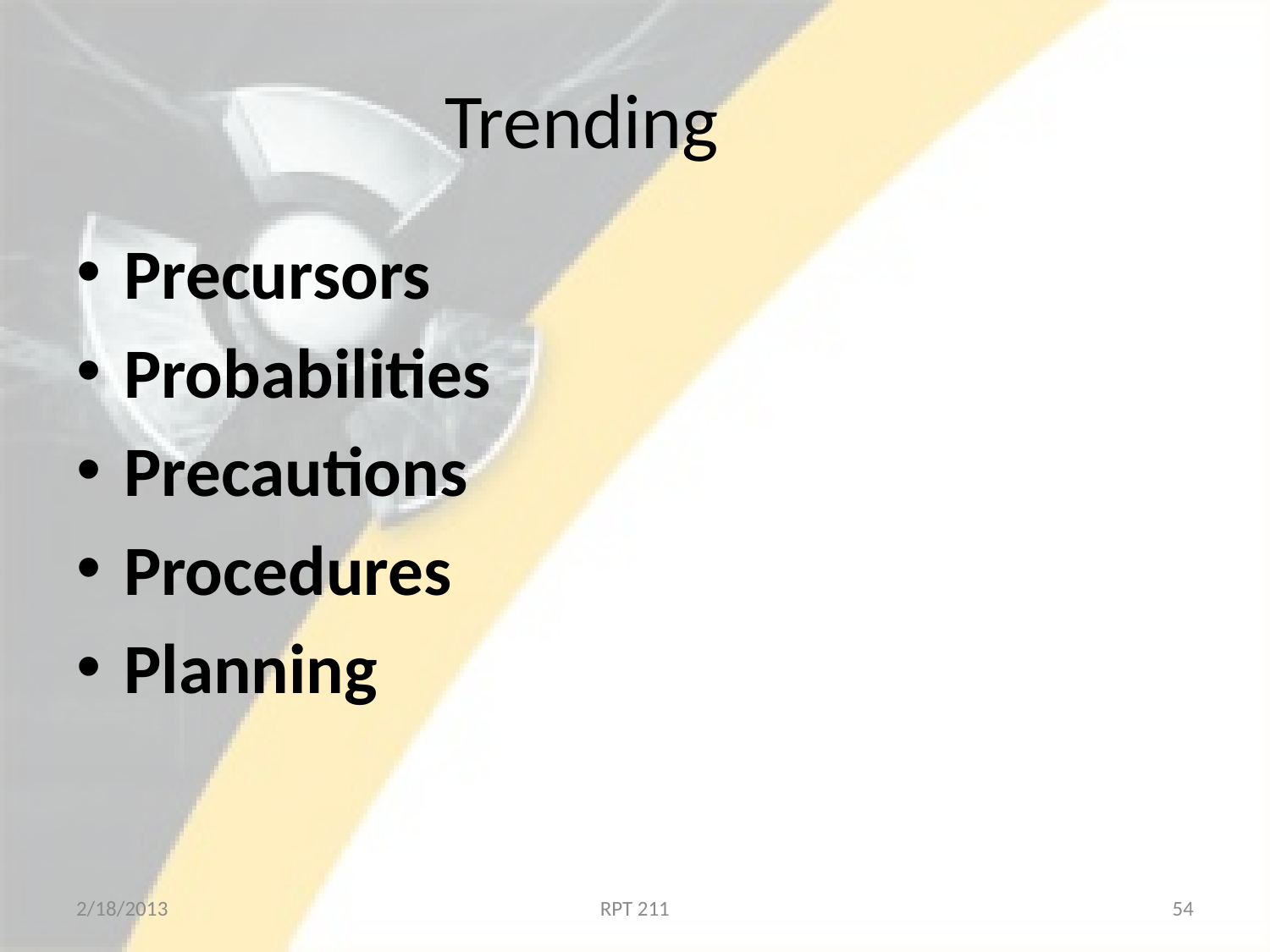

# Trending
Precursors
Probabilities
Precautions
Procedures
Planning

2/18/2013
RPT 211
54